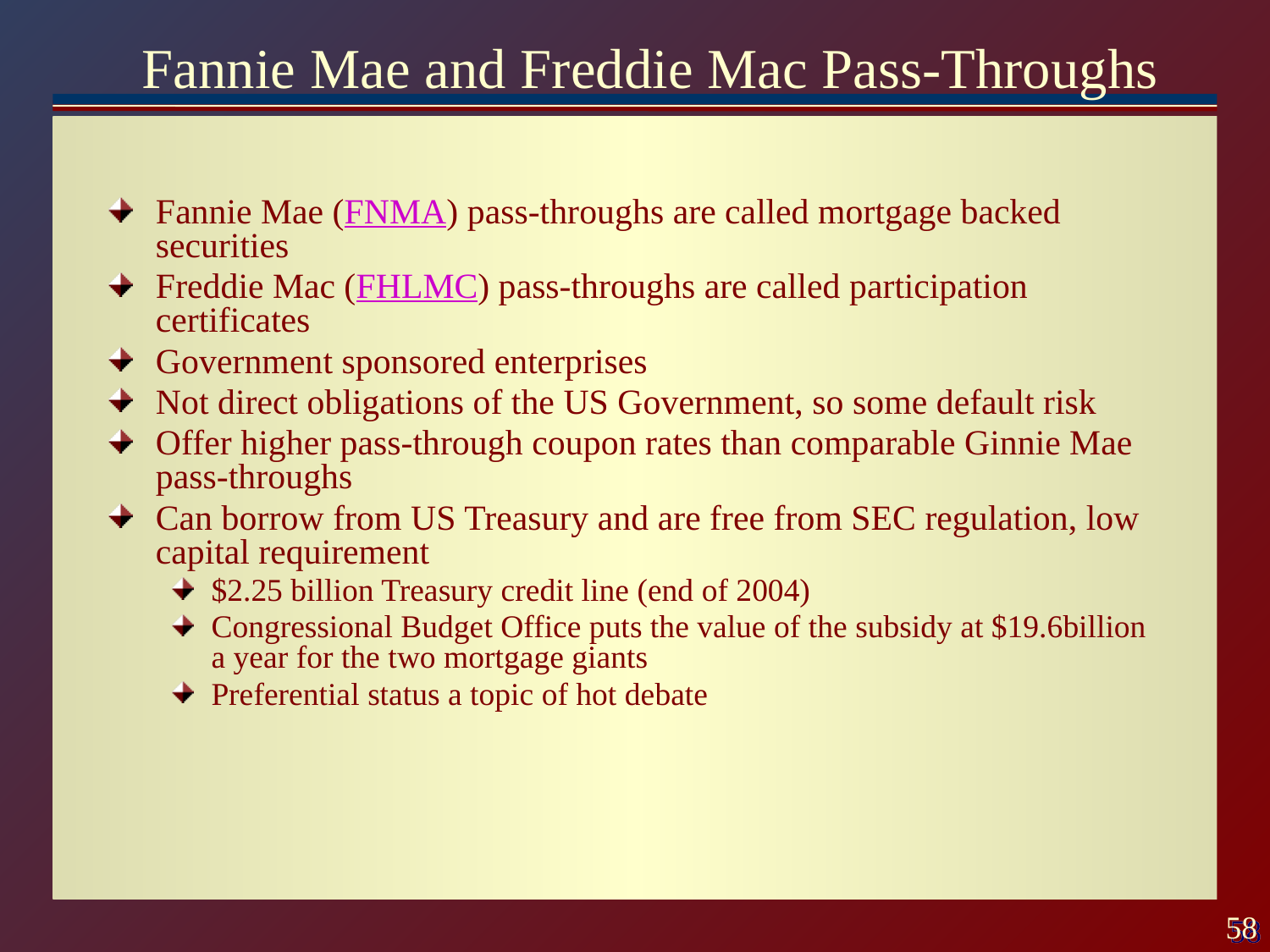

# Fannie Mae and Freddie Mac Pass-Throughs
Fannie Mae (FNMA) pass-throughs are called mortgage backed securities
Freddie Mac (FHLMC) pass-throughs are called participation certificates
Government sponsored enterprises
Not direct obligations of the US Government, so some default risk
Offer higher pass-through coupon rates than comparable Ginnie Mae pass-throughs
Can borrow from US Treasury and are free from SEC regulation, low capital requirement
$2.25 billion Treasury credit line (end of 2004)
Congressional Budget Office puts the value of the subsidy at $19.6billion a year for the two mortgage giants
Preferential status a topic of hot debate